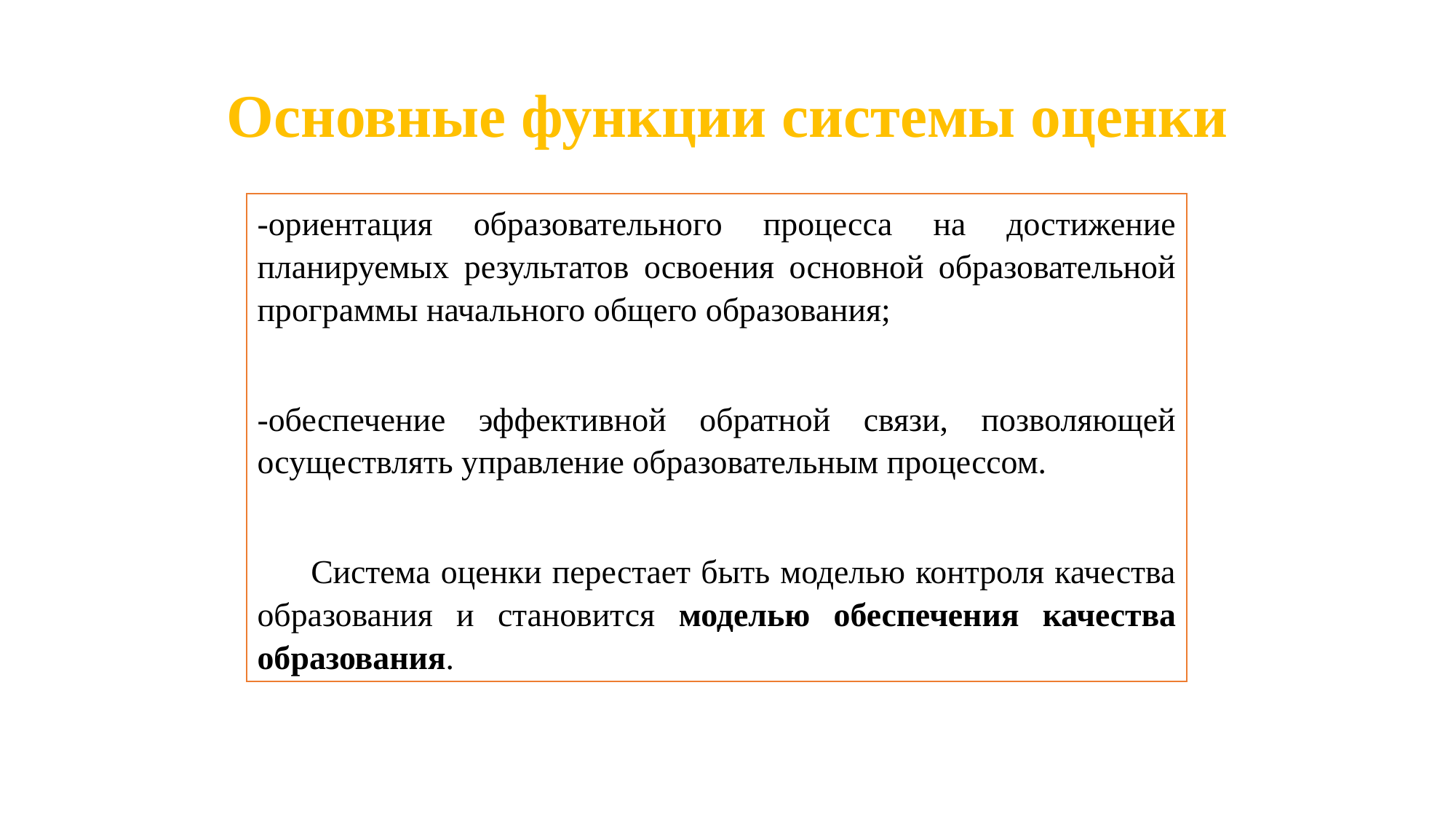

# Основные функции системы оценки
-ориентация образовательного процесса на достижение планируемых результатов освоения основной образовательной программы начального общего образования;

-обеспечение эффективной обратной связи, позволяющей осуществлять управление образовательным процессом.

Система оценки перестает быть моделью контроля качества образования и становится моделью обеспечения качества образования.